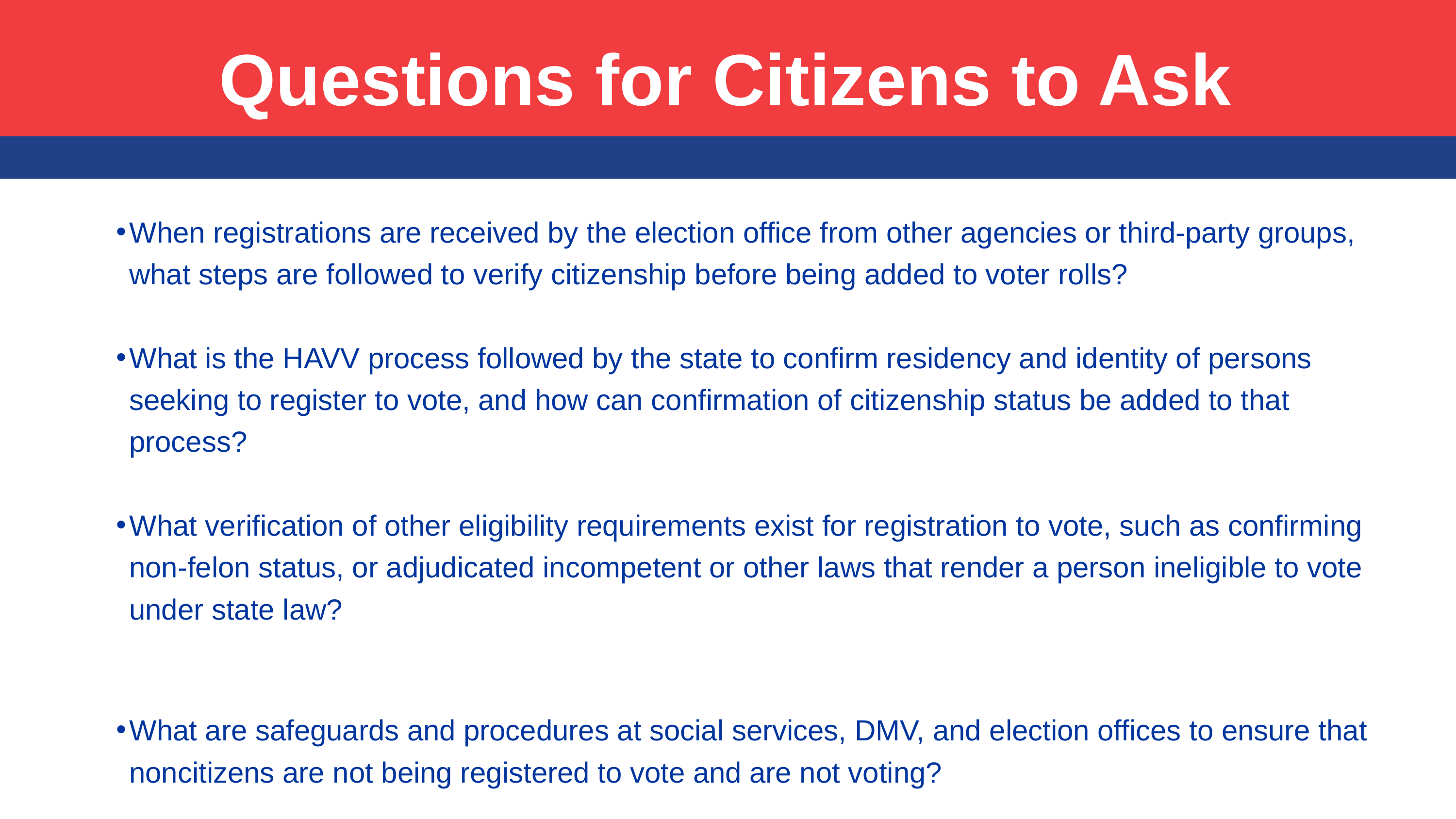

# Questions for Citizens to Ask

When registrations are received by the election office from other agencies or third-party groups, what steps are followed to verify citizenship before being added to voter rolls?

What is the HAVV process followed by the state to confirm residency and identity of persons seeking to register to vote, and how can confirmation of citizenship status be added to that process?

What verification of other eligibility requirements exist for registration to vote, such as confirming non-felon status, or adjudicated incompetent or other laws that render a person ineligible to vote under state law?

What are safeguards and procedures at social services, DMV, and election offices to ensure that noncitizens are not being registered to vote and are not voting?